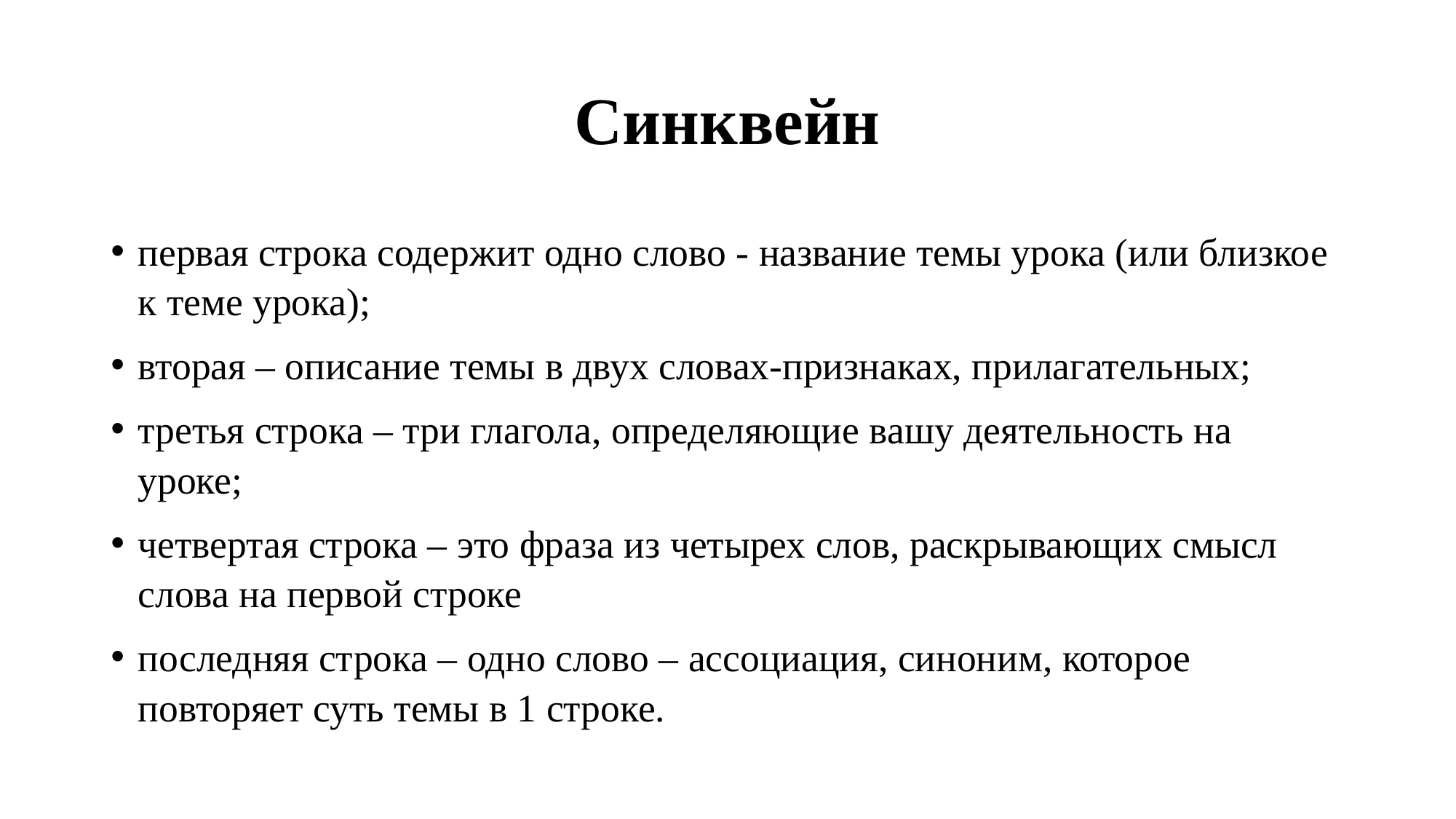

# Синквейн
первая строка содержит одно слово - название темы урока (или близкое к теме урока);
вторая – описание темы в двух словах-признаках, прилагательных;
третья строка – три глагола, определяющие вашу деятельность на уроке;
четвертая строка – это фраза из четырех слов, раскрывающих смысл слова на первой строке
последняя строка – одно слово – ассоциация, синоним, которое повторяет суть темы в 1 строке.